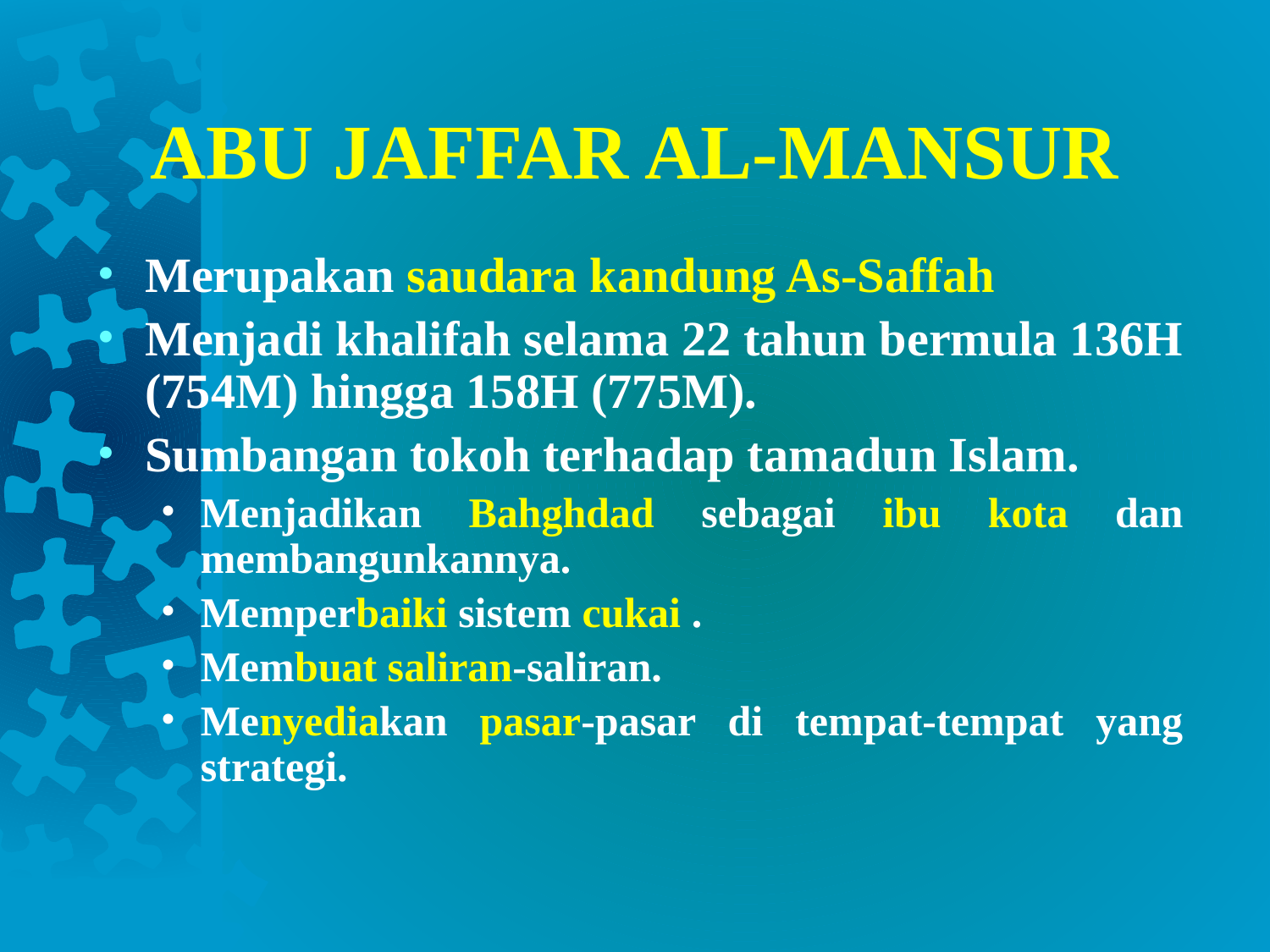

# ABU JAFFAR AL-MANSUR
Merupakan saudara kandung As-Saffah
Menjadi khalifah selama 22 tahun bermula 136H (754M) hingga 158H (775M).
Sumbangan tokoh terhadap tamadun Islam.
Menjadikan Bahghdad sebagai ibu kota dan membangunkannya.
Memperbaiki sistem cukai .
Membuat saliran-saliran.
Menyediakan pasar-pasar di tempat-tempat yang strategi.